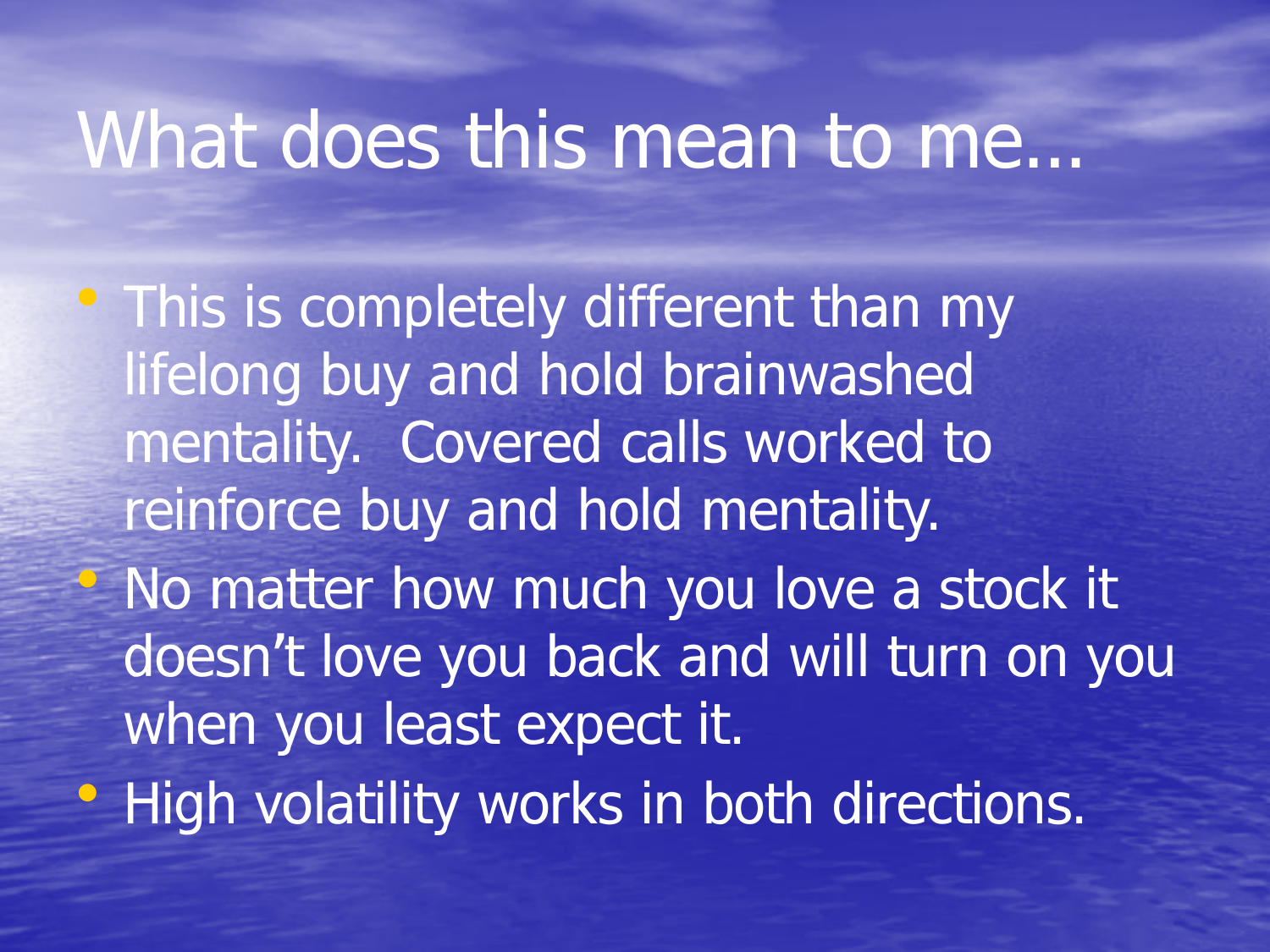

# What does this mean to me…
This is completely different than my lifelong buy and hold brainwashed mentality.  Covered calls worked to reinforce buy and hold mentality.
No matter how much you love a stock it doesn’t love you back and will turn on you when you least expect it.
High volatility works in both directions.